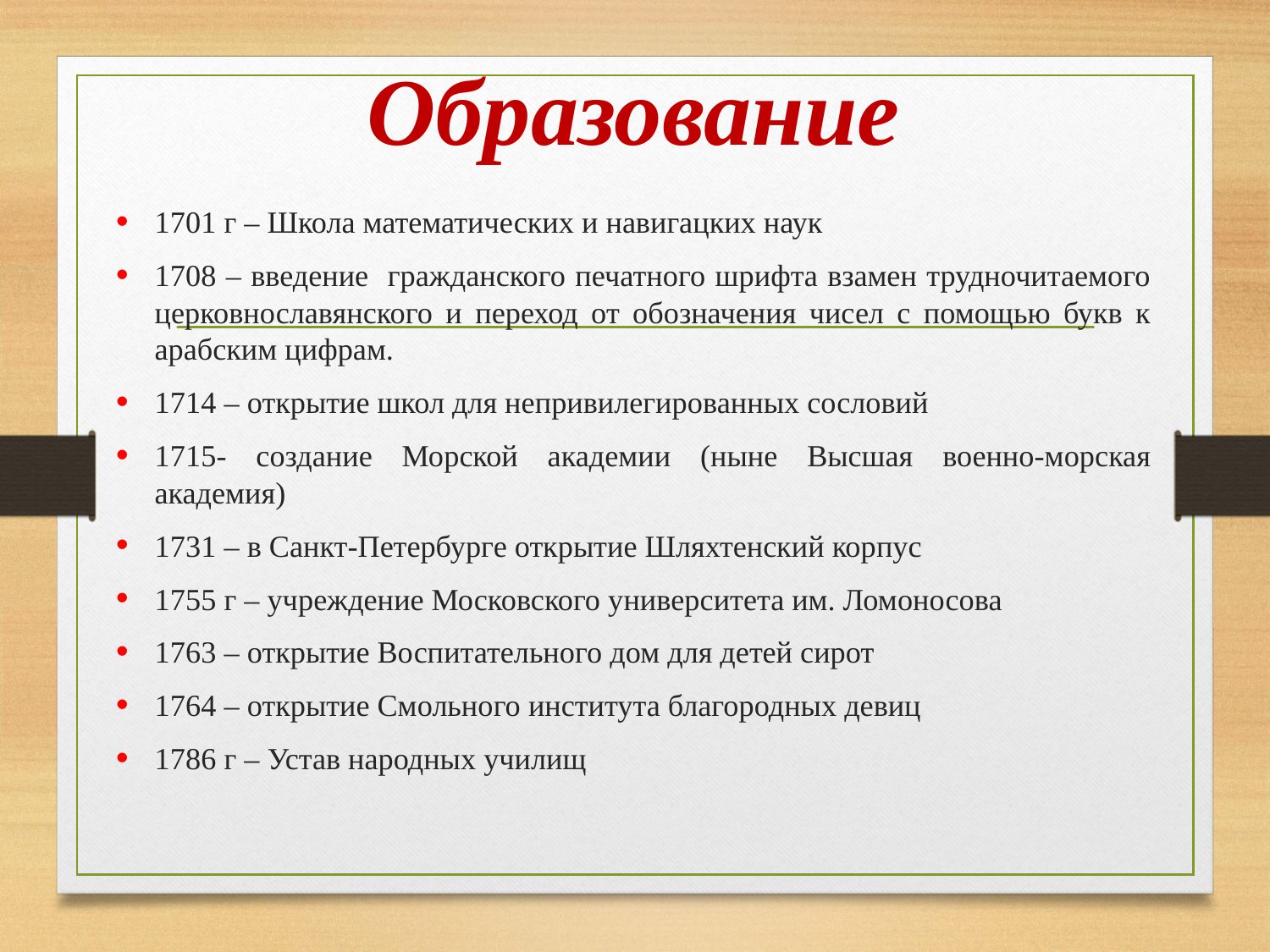

# Образование
1701 г – Школа математических и навигацких наук
1708 – введение  гражданского печатного шрифта взамен трудночитаемого церковнославянского и переход от обозначения чисел с помощью букв к арабским цифрам.
1714 – открытие школ для непривилегированных сословий
1715- создание Морской академии (ныне Высшая военно-морская академия)
1731 – в Санкт-Петербурге открытие Шляхтенский корпус
1755 г – учреждение Московского университета им. Ломоносова
1763 – открытие Воспитательного дом для детей сирот
1764 – открытие Смольного института благородных девиц
1786 г – Устав народных училищ